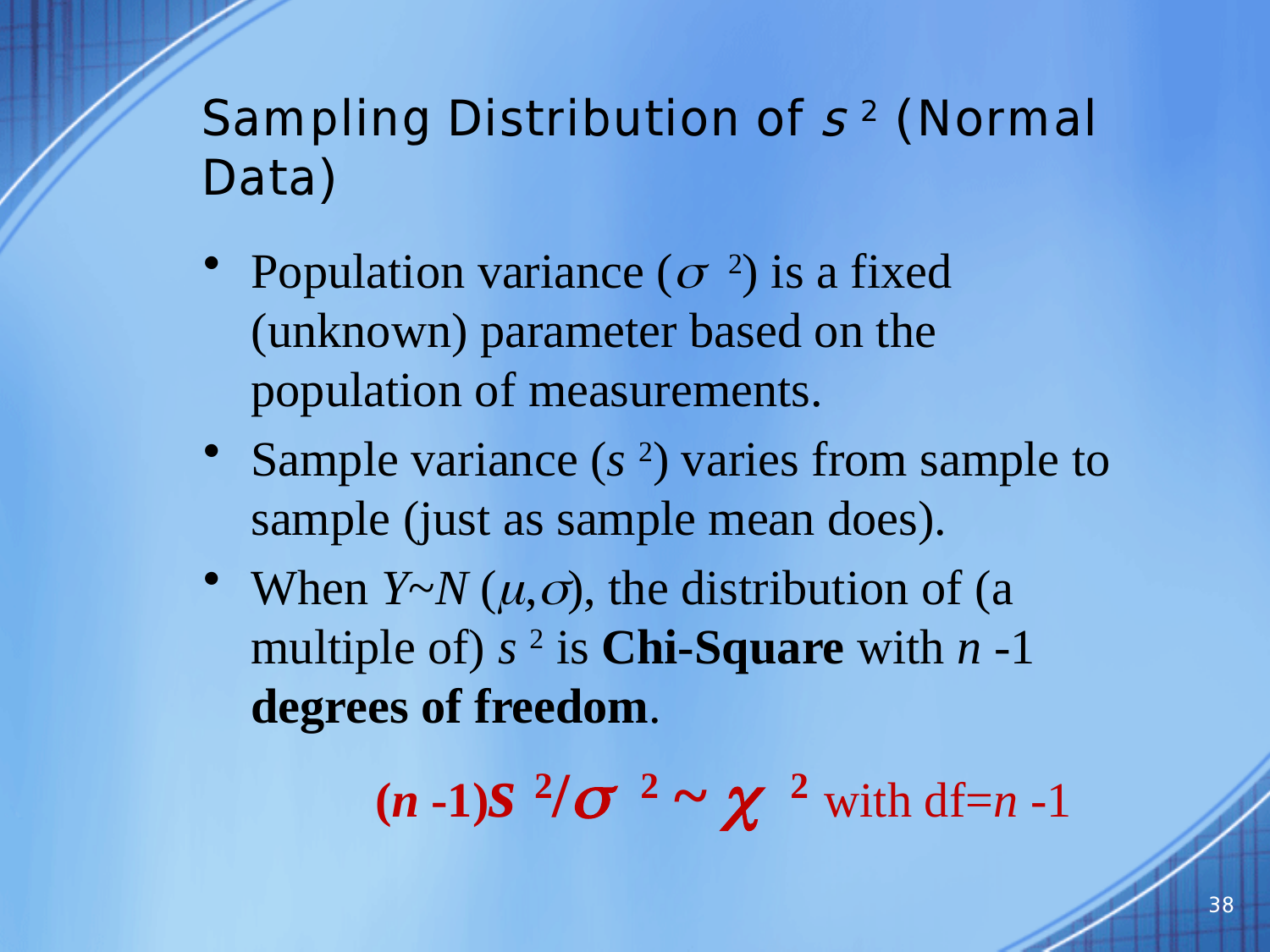

# Sampling Distribution of s 2  (Normal Data)
Population variance (σ 2) is a fixed (unknown) parameter based on the population of measurements.
Sample variance (s 2) varies from sample to sample (just as sample mean does).
When Y~N (μ,σ), the distribution of (a multiple of) s 2 is Chi-Square with n -1 degrees of freedom.
              (n -1)s 2/σ 2 ~ χ 2 with df=n -1

38